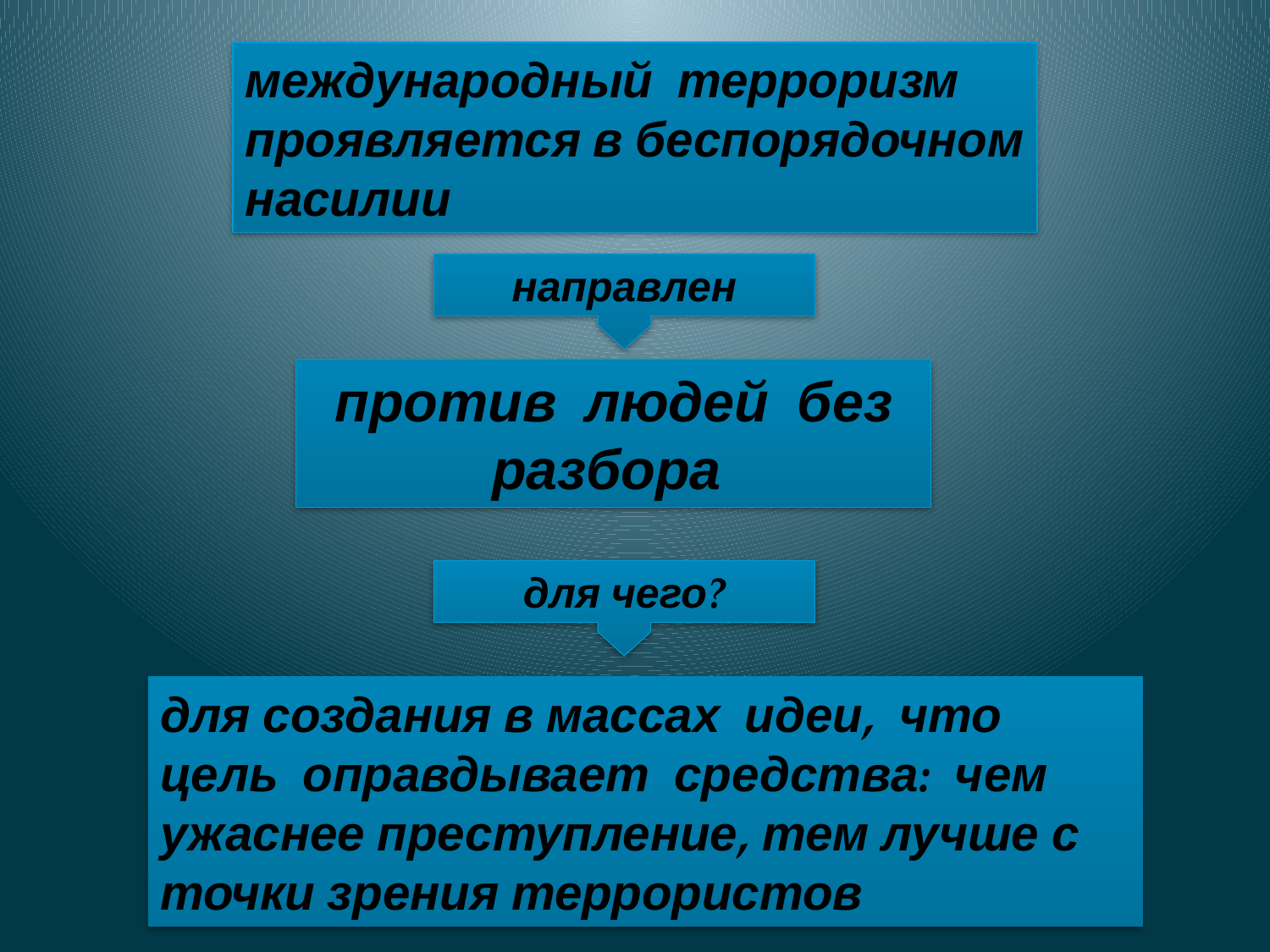

международный  терроризм
проявляется в беспорядочном насилии
направлен
против  людей  без разбора
для чего?
для создания в массах  идеи,  что  цель  оправдывает  средства:  чем ужаснее преступление, тем лучше с точки зрения террористов